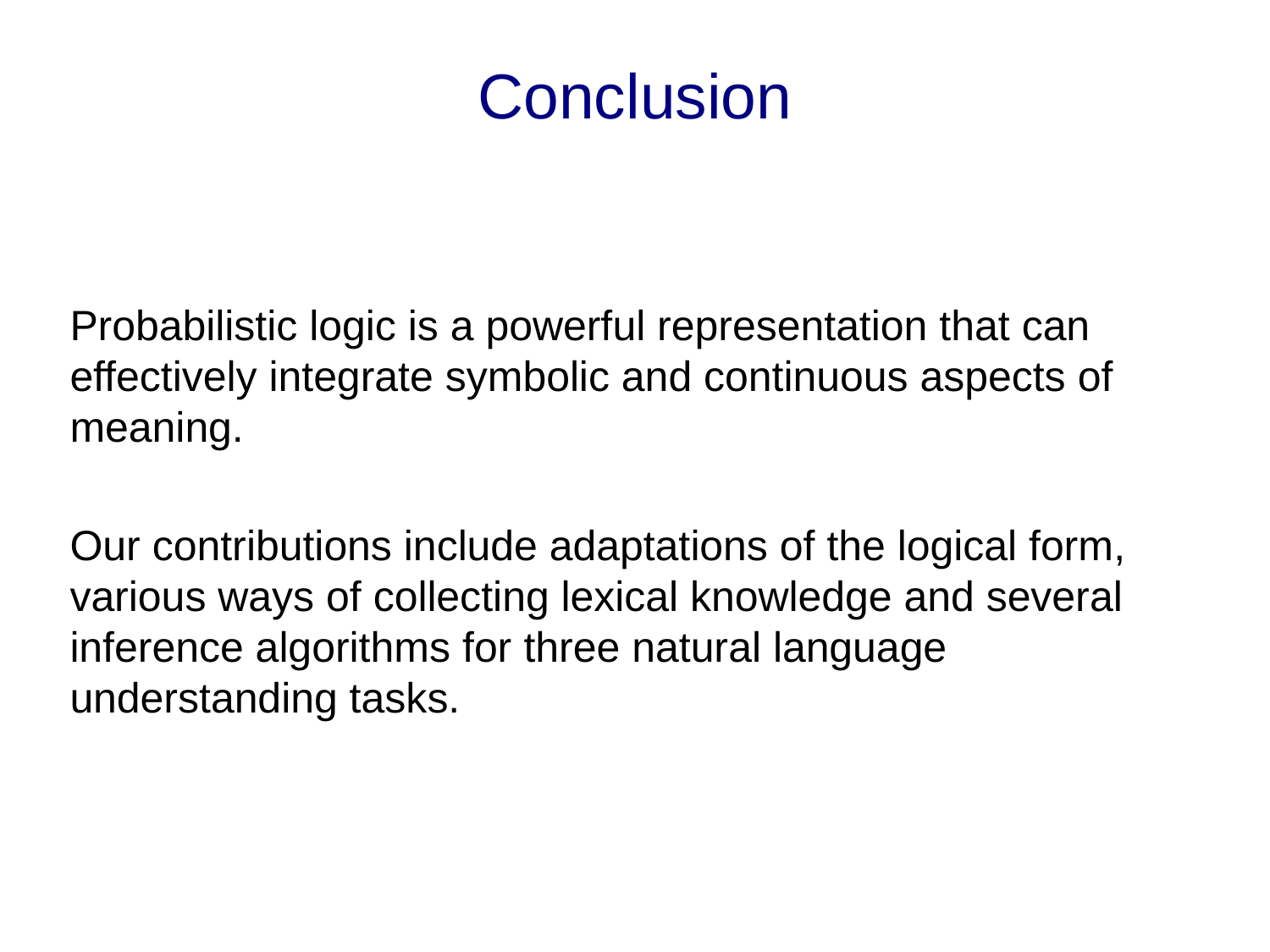

# Conclusion
Probabilistic logic is a powerful representation that can effectively integrate symbolic and continuous aspects of meaning.

Our contributions include adaptations of the logical form, various ways of collecting lexical knowledge and several inference algorithms for three natural language understanding tasks.
80